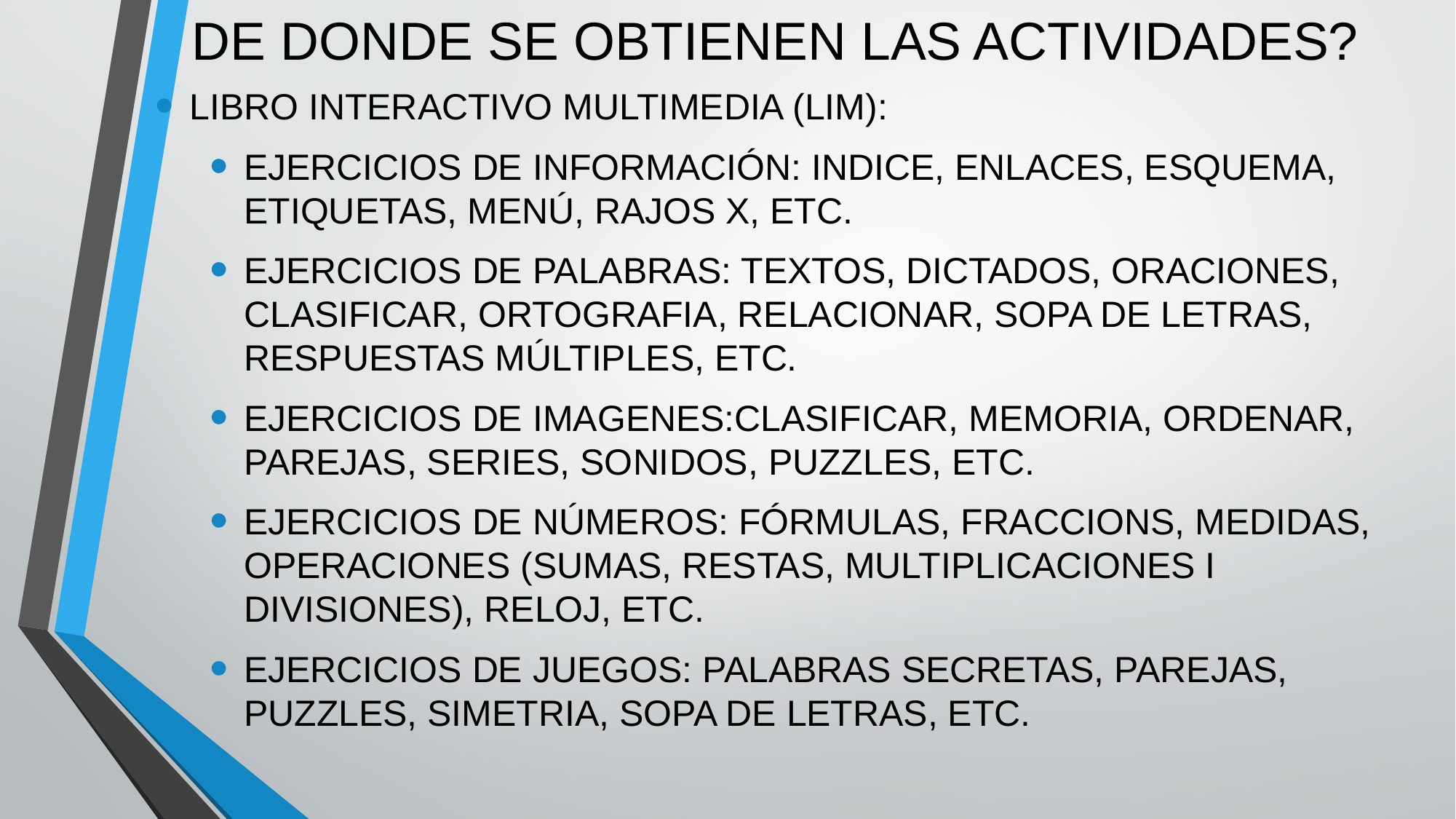

# DE DONDE SE OBTIENEN LAS ACTIVIDADES?
LIBRO INTERACTIVO MULTIMEDIA (LIM):
EJERCICIOS DE INFORMACIÓN: INDICE, ENLACES, ESQUEMA, ETIQUETAS, MENÚ, RAJOS X, ETC.
EJERCICIOS DE PALABRAS: TEXTOS, DICTADOS, ORACIONES, CLASIFICAR, ORTOGRAFIA, RELACIONAR, SOPA DE LETRAS, RESPUESTAS MÚLTIPLES, ETC.
EJERCICIOS DE IMAGENES:CLASIFICAR, MEMORIA, ORDENAR, PAREJAS, SERIES, SONIDOS, PUZZLES, ETC.
EJERCICIOS DE NÚMEROS: FÓRMULAS, FRACCIONS, MEDIDAS, OPERACIONES (SUMAS, RESTAS, MULTIPLICACIONES I DIVISIONES), RELOJ, ETC.
EJERCICIOS DE JUEGOS: PALABRAS SECRETAS, PAREJAS, PUZZLES, SIMETRIA, SOPA DE LETRAS, ETC.